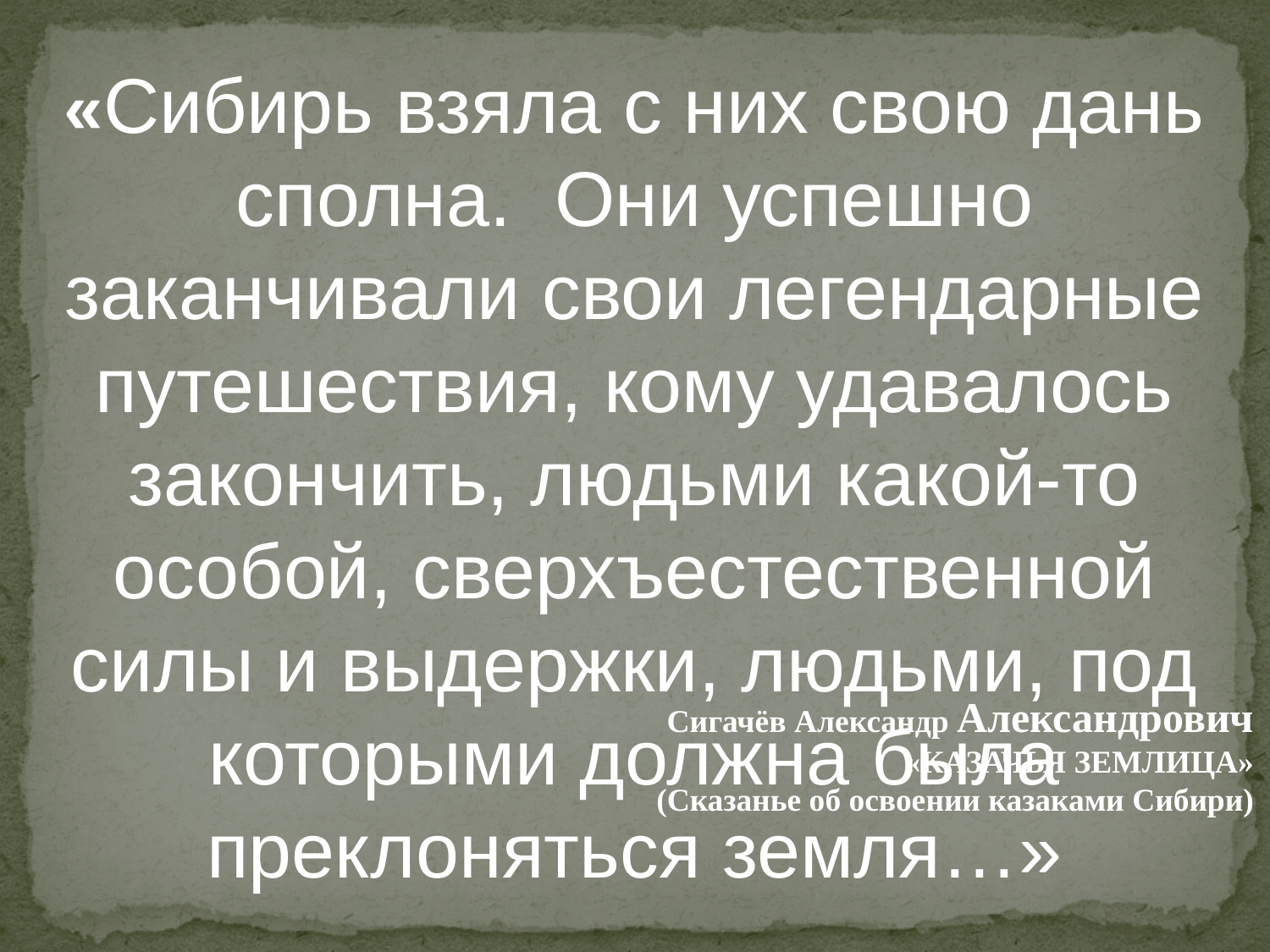

«Сибирь взяла с них свою дань сполна.  Они успешно заканчивали свои легендарные путешествия, кому удавалось закончить, людьми какой-то особой, сверхъестественной силы и выдержки, людьми, под которыми должна была преклоняться земля…»

Сигачёв Александр Александрович
«КАЗАЧЬЯ ЗЕМЛИЦА»
         (Сказанье об освоении казаками Сибири)